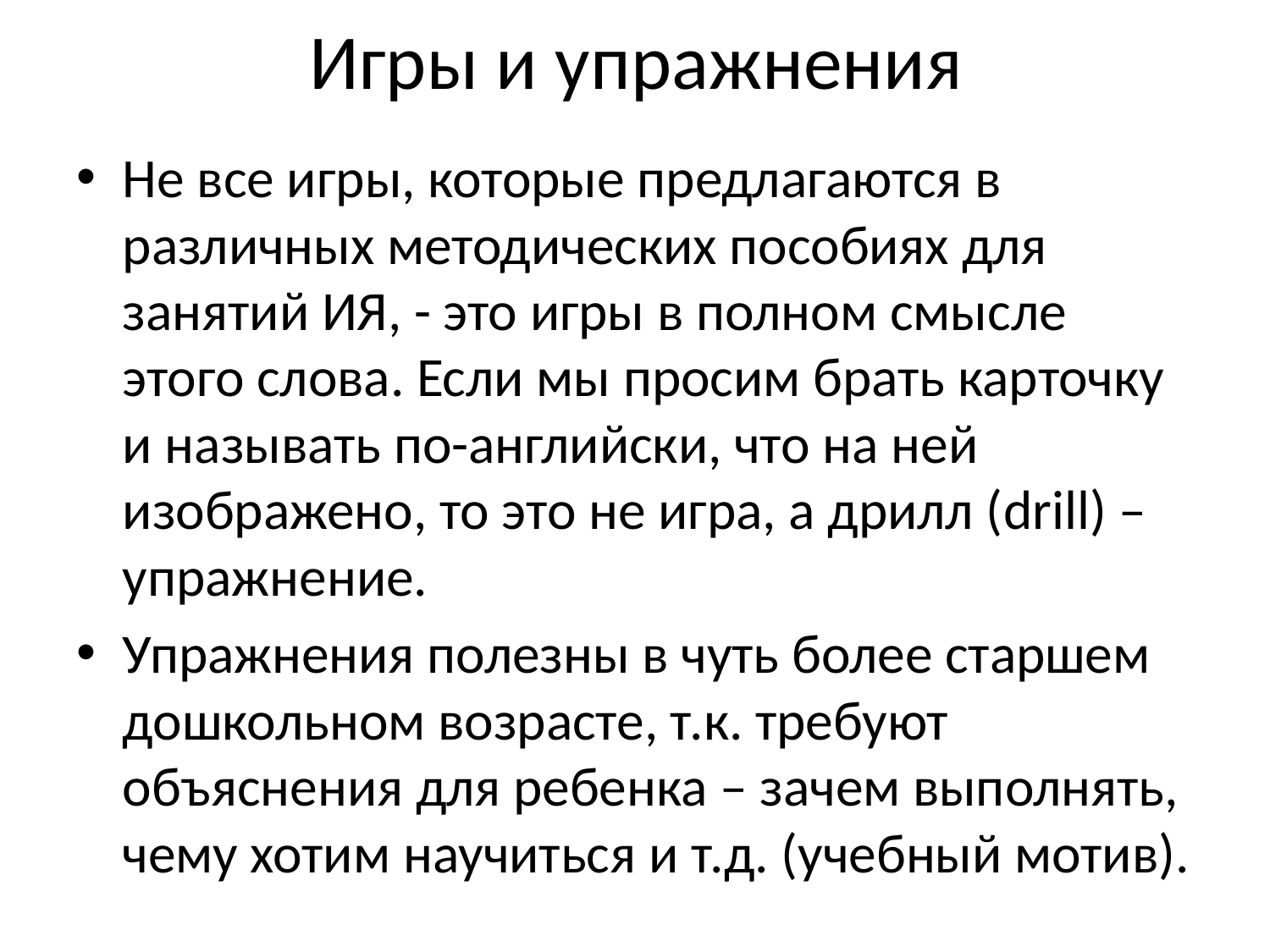

Игры и упражнения
Не все игры, которые предлагаются в различных методических пособиях для занятий ИЯ, - это игры в полном смысле этого слова. Если мы просим брать карточку и называть по-английски, что на ней изображено, то это не игра, а дрилл (drill) – упражнение.
Упражнения полезны в чуть более старшем дошкольном возрасте, т.к. требуют объяснения для ребенка – зачем выполнять, чему хотим научиться и т.д. (учебный мотив).